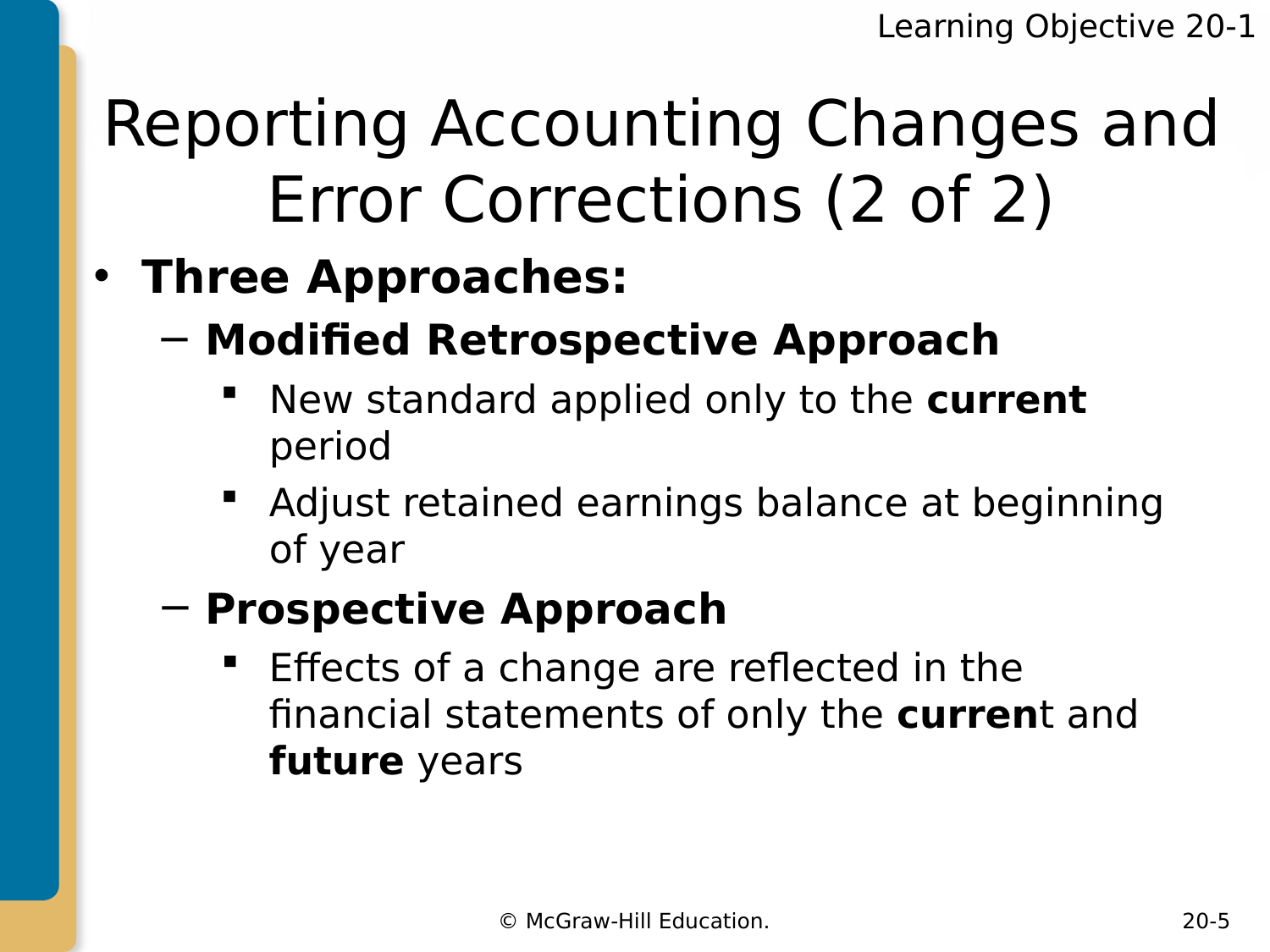

Learning Objective 20-1
# Reporting Accounting Changes and Error Corrections (2 of 2)
Three Approaches:
Modified Retrospective Approach
New standard applied only to the current period
Adjust retained earnings balance at beginning of year
Prospective Approach
Effects of a change are reflected in the financial statements of only the current and future years